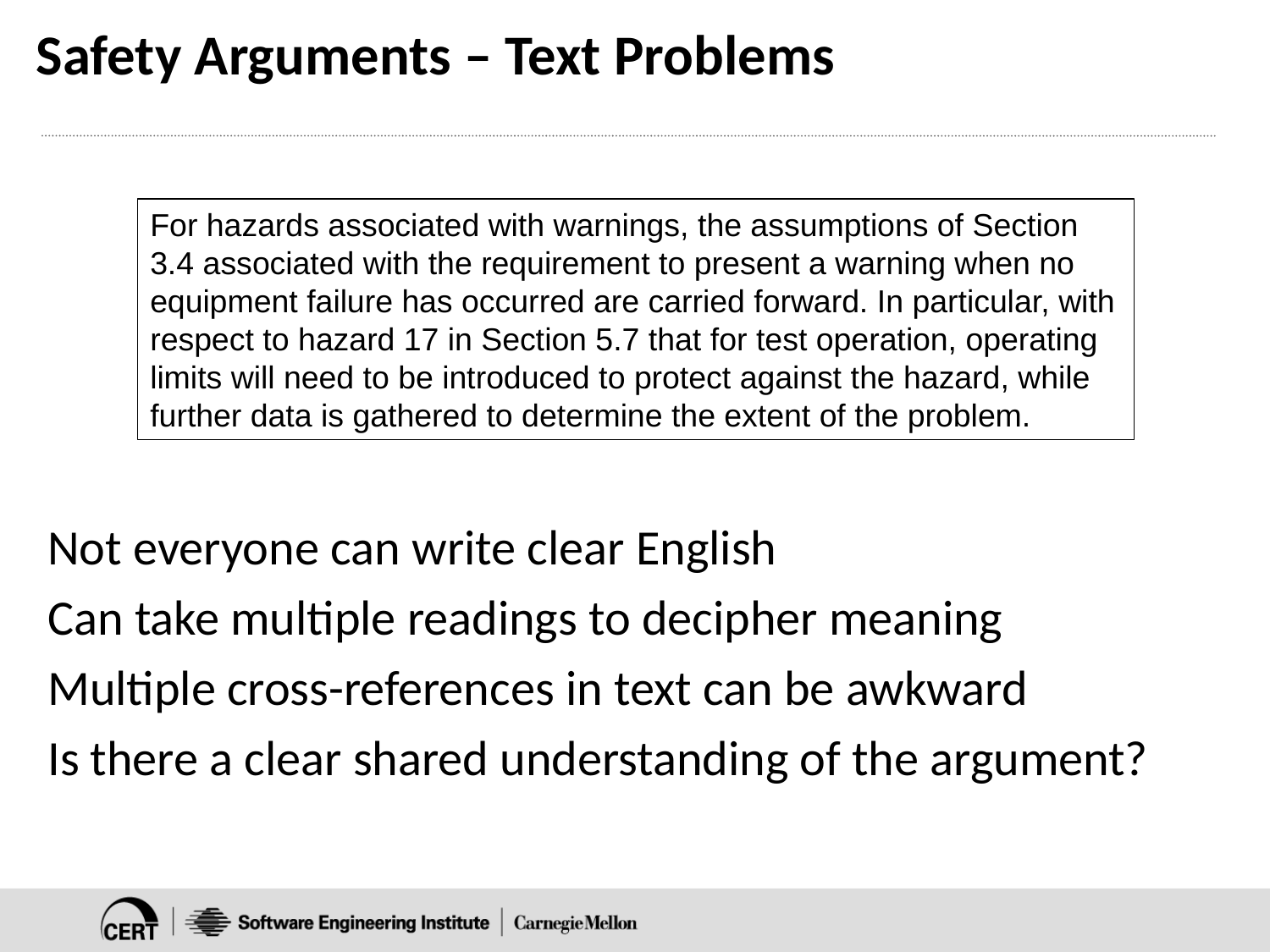

# Safety Arguments – Text Problems
For hazards associated with warnings, the assumptions of Section 3.4 associated with the requirement to present a warning when no equipment failure has occurred are carried forward. In particular, with respect to hazard 17 in Section 5.7 that for test operation, operating limits will need to be introduced to protect against the hazard, while further data is gathered to determine the extent of the problem.
Not everyone can write clear English
Can take multiple readings to decipher meaning
Multiple cross-references in text can be awkward
Is there a clear shared understanding of the argument?